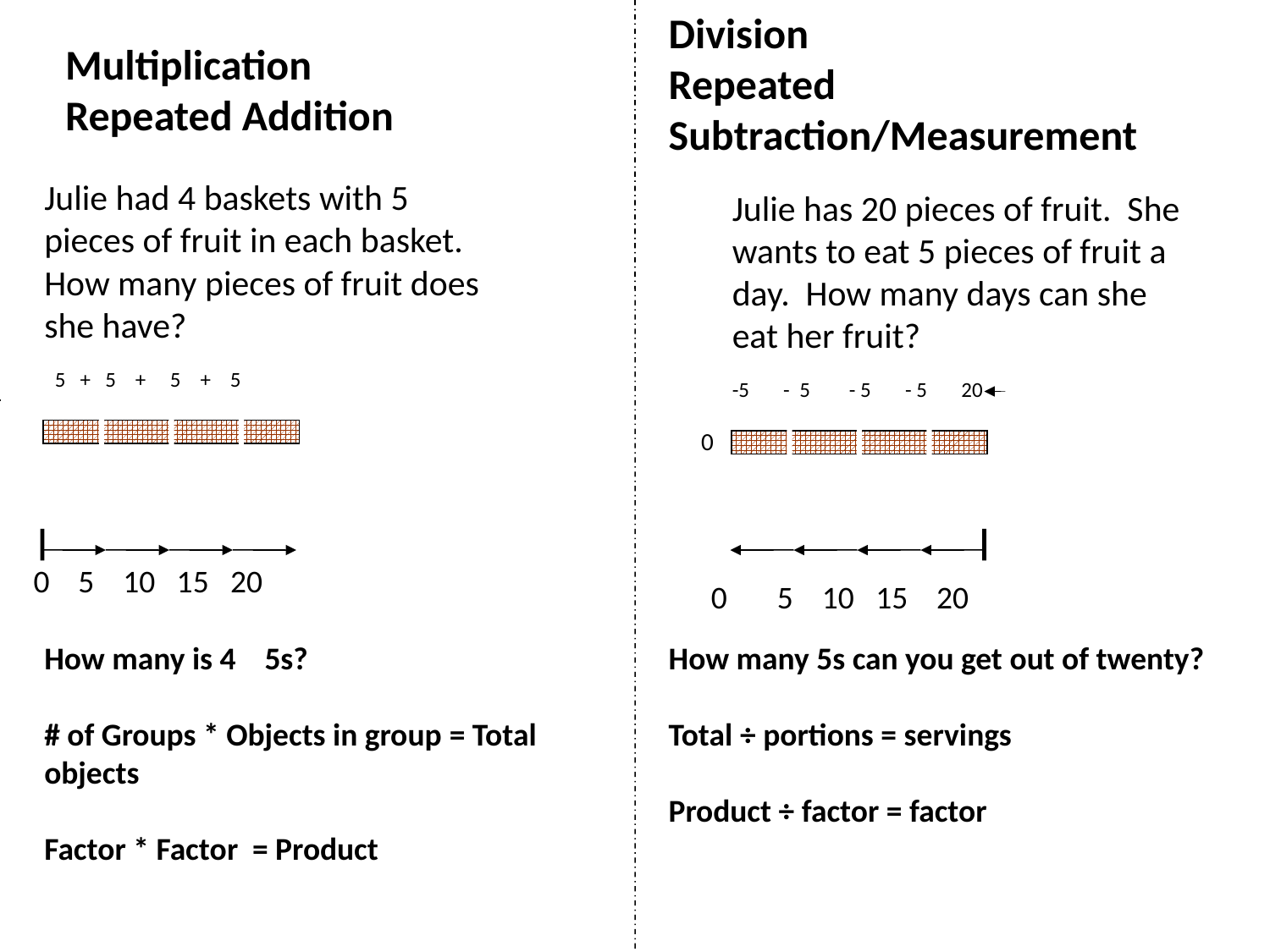

Division
Repeated Subtraction/Measurement
Multiplication
Repeated Addition
Julie had 4 baskets with 5 pieces of fruit in each basket.  How many pieces of fruit does she have?
Julie has 20 pieces of fruit.  She wants to eat 5 pieces of fruit a day.  How many days can she eat her fruit?

|  |
| --- |

5   +   5    +     5    +    5
-5       -  5        - 5       - 5       20

0

|  |
| --- |

0    5    10   15   20
0       5    10   15    20
How many is 4    5s?

# of Groups * Objects in group = Total objects

Factor * Factor  = Product

How many 5s can you get out of twenty?

Total ÷ portions = servings

Product ÷ factor = factor